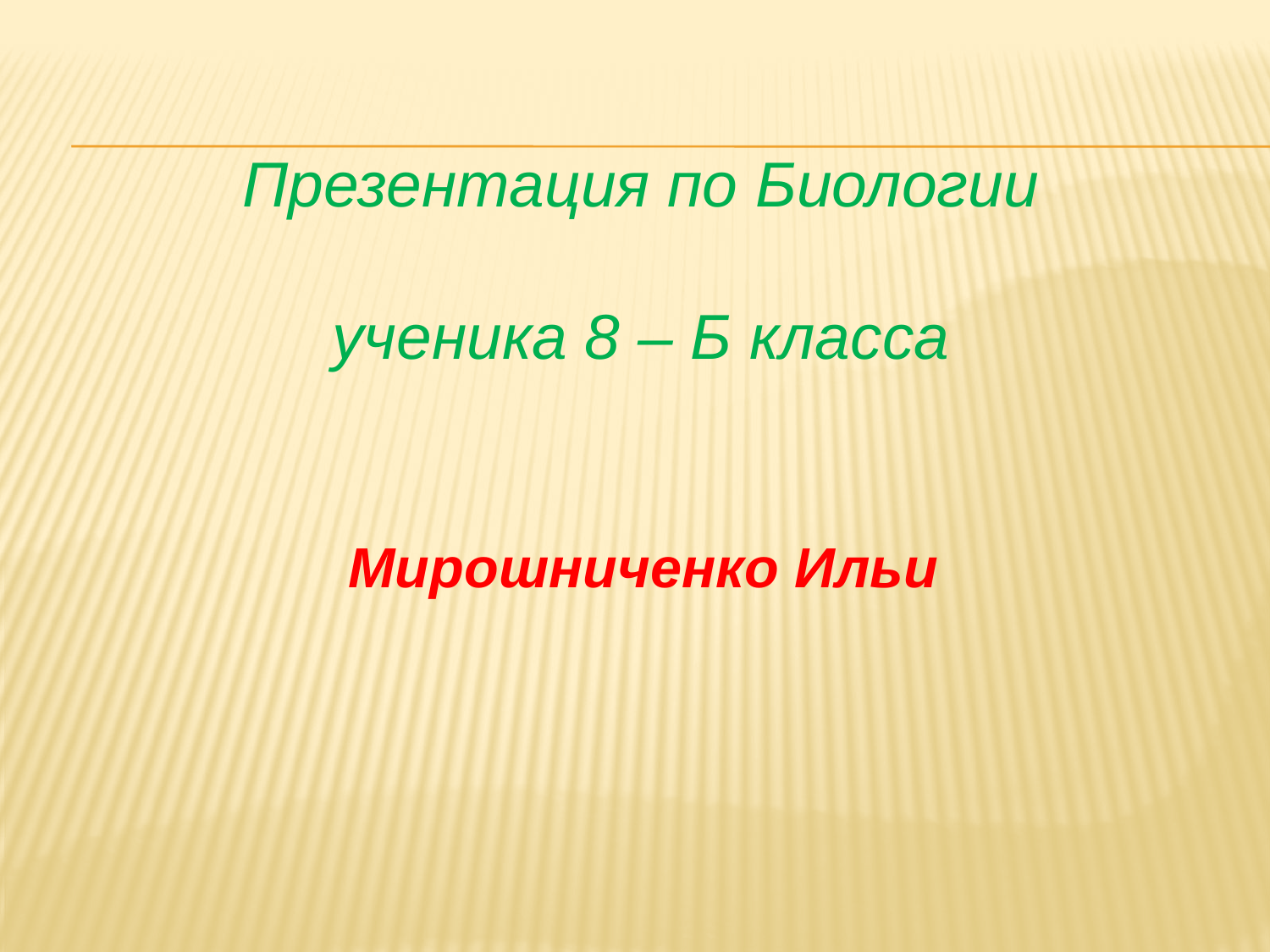

# Презентация по Биологии ученика 8 – Б класса
Мирошниченко Ильи